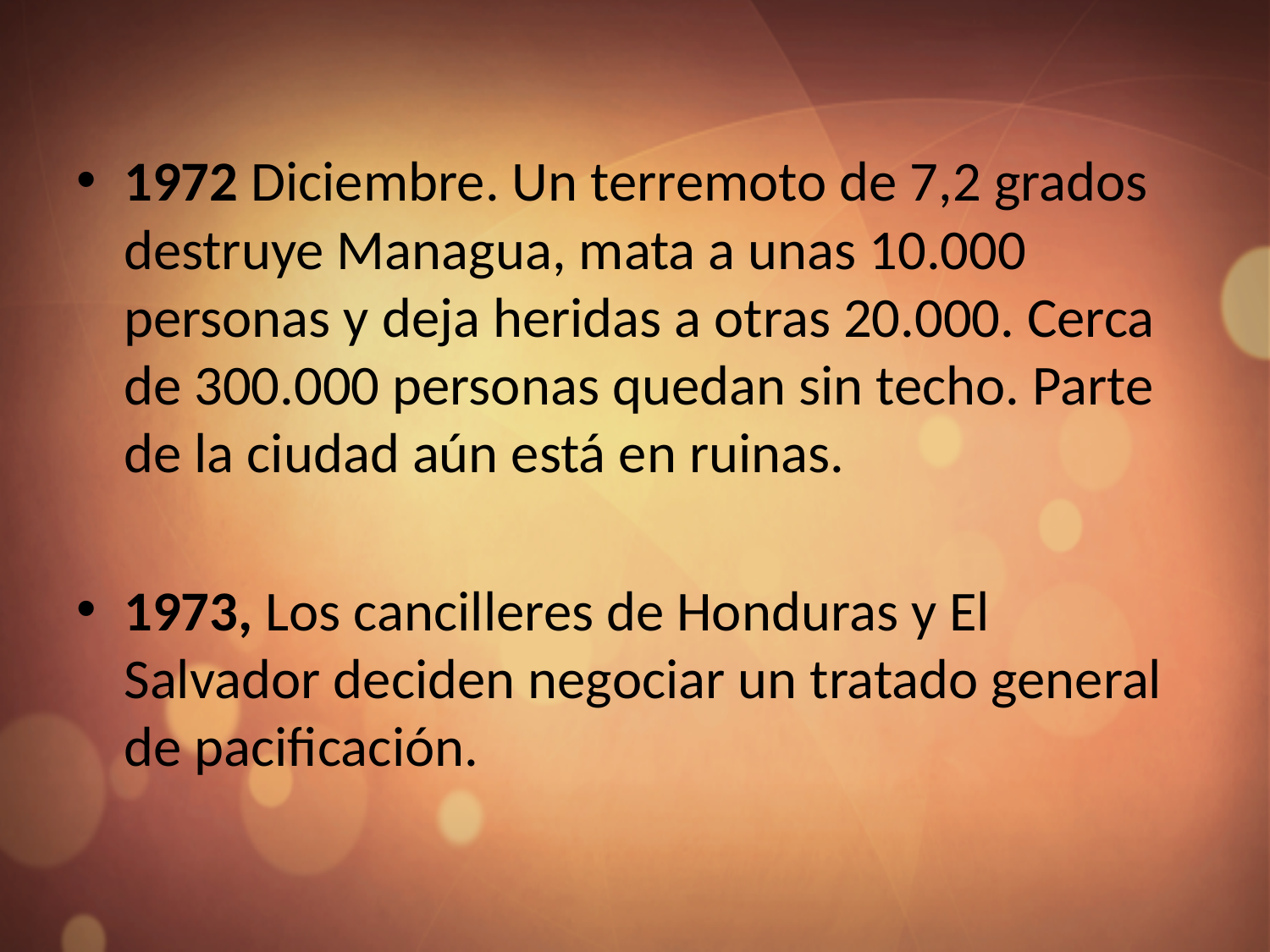

1972 Diciembre. Un terremoto de 7,2 grados destruye Managua, mata a unas 10.000 personas y deja heridas a otras 20.000. Cerca de 300.000 personas quedan sin techo. Parte de la ciudad aún está en ruinas.

1973, Los cancilleres de Honduras y El Salvador deciden negociar un tratado general de pacificación.